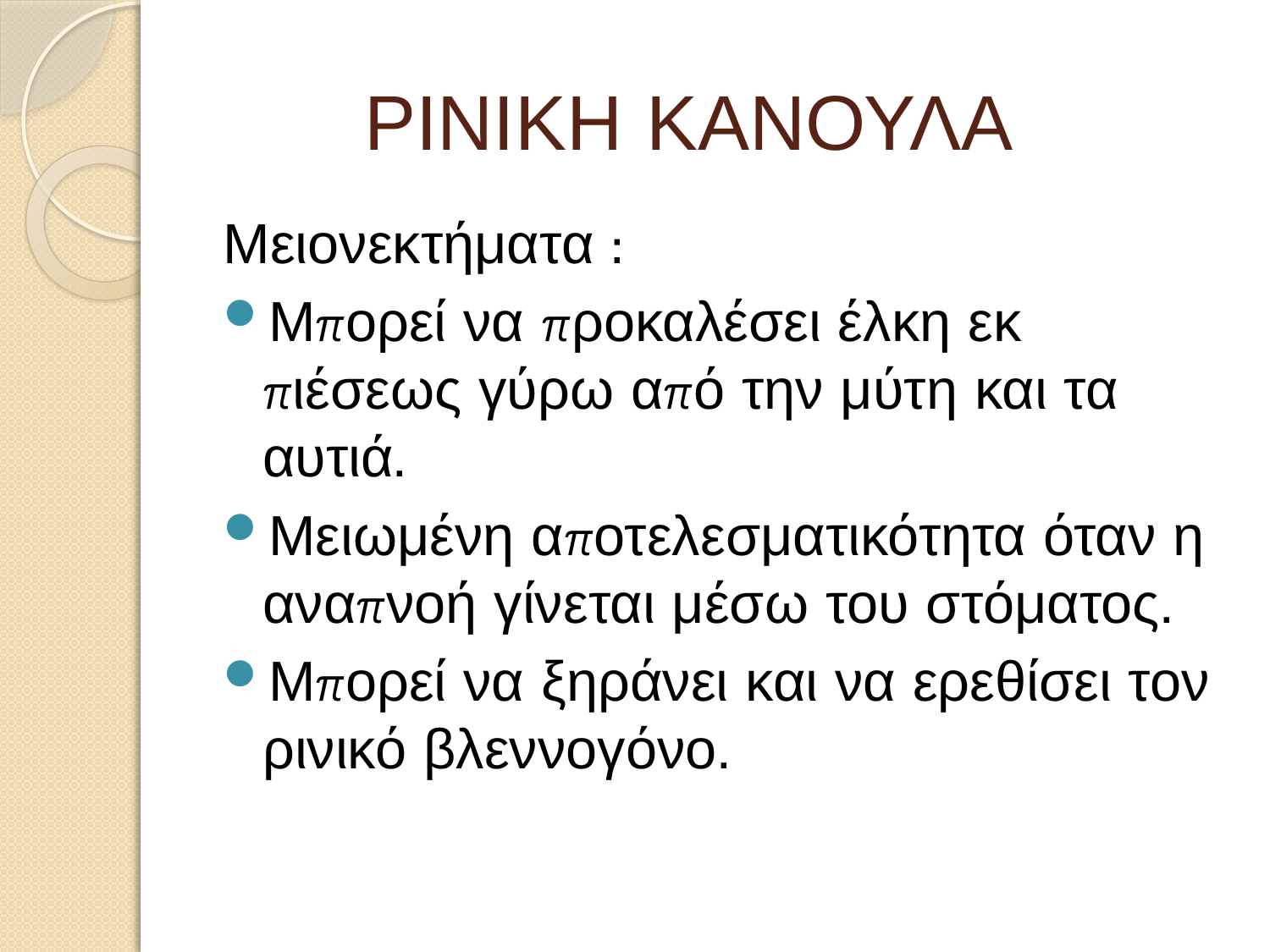

# ΡΙΝΙΚΗ ΚΑΝΟΥΛΑ
Μειονεκτήματα :
Μπορεί να προκαλέσει έλκη εκ πιέσεως γύρω από την μύτη και τα αυτιά.
Μειωμένη αποτελεσματικότητα όταν η αναπνοή γίνεται μέσω του στόματος.
Μπορεί να ξηράνει και να ερεθίσει τον ρινικό βλεννογόνο.